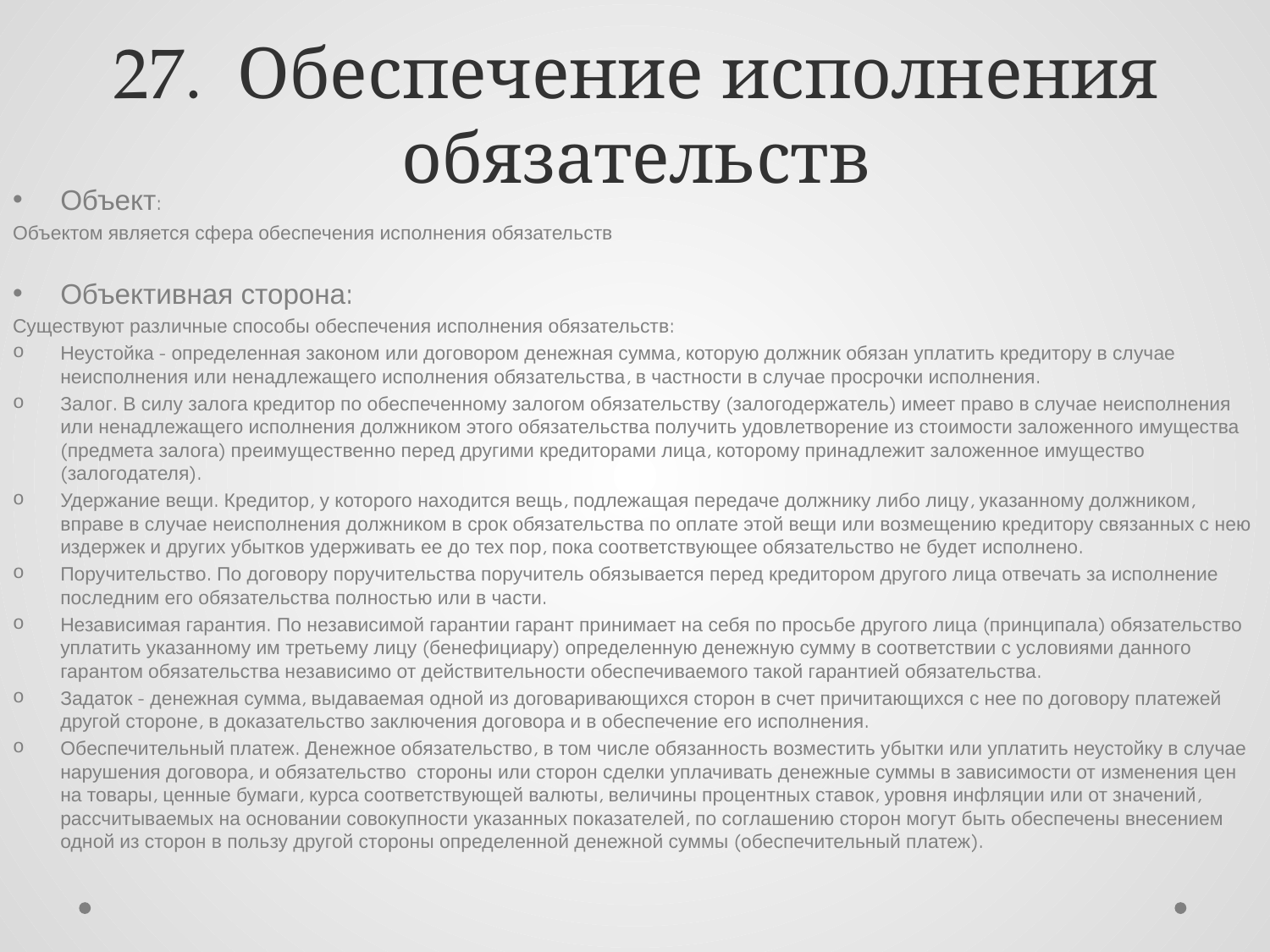

# 27.  Обеспечение исполнения обязательств
Объект:
Объектом является сфера обеспечения исполнения обязательств

Объективная сторона:
Существуют различные способы обеспечения исполнения обязательств:
Неустойка - определенная законом или договором денежная сумма, которую должник обязан уплатить кредитору в случае неисполнения или ненадлежащего исполнения обязательства, в частности в случае просрочки исполнения.
Залог. В силу залога кредитор по обеспеченному залогом обязательству (залогодержатель) имеет право в случае неисполнения или ненадлежащего исполнения должником этого обязательства получить удовлетворение из стоимости заложенного имущества (предмета залога) преимущественно перед другими кредиторами лица, которому принадлежит заложенное имущество (залогодателя).
Удержание вещи. Кредитор, у которого находится вещь, подлежащая передаче должнику либо лицу, указанному должником, вправе в случае неисполнения должником в срок обязательства по оплате этой вещи или возмещению кредитору связанных с нею издержек и других убытков удерживать ее до тех пор, пока соответствующее обязательство не будет исполнено.
Поручительство. По договору поручительства поручитель обязывается перед кредитором другого лица отвечать за исполнение последним его обязательства полностью или в части.
Независимая гарантия. По независимой гарантии гарант принимает на себя по просьбе другого лица (принципала) обязательство уплатить указанному им третьему лицу (бенефициару) определенную денежную сумму в соответствии с условиями данного гарантом обязательства независимо от действительности обеспечиваемого такой гарантией обязательства.
Задаток - денежная сумма, выдаваемая одной из договаривающихся сторон в счет причитающихся с нее по договору платежей другой стороне, в доказательство заключения договора и в обеспечение его исполнения.
Обеспечительный платеж. Денежное обязательство, в том числе обязанность возместить убытки или уплатить неустойку в случае нарушения договора, и обязательство  стороны или сторон сделки уплачивать денежные суммы в зависимости от изменения цен на товары, ценные бумаги, курса соответствующей валюты, величины процентных ставок, уровня инфляции или от значений, рассчитываемых на основании совокупности указанных показателей, по соглашению сторон могут быть обеспечены внесением одной из сторон в пользу другой стороны определенной денежной суммы (обеспечительный платеж).